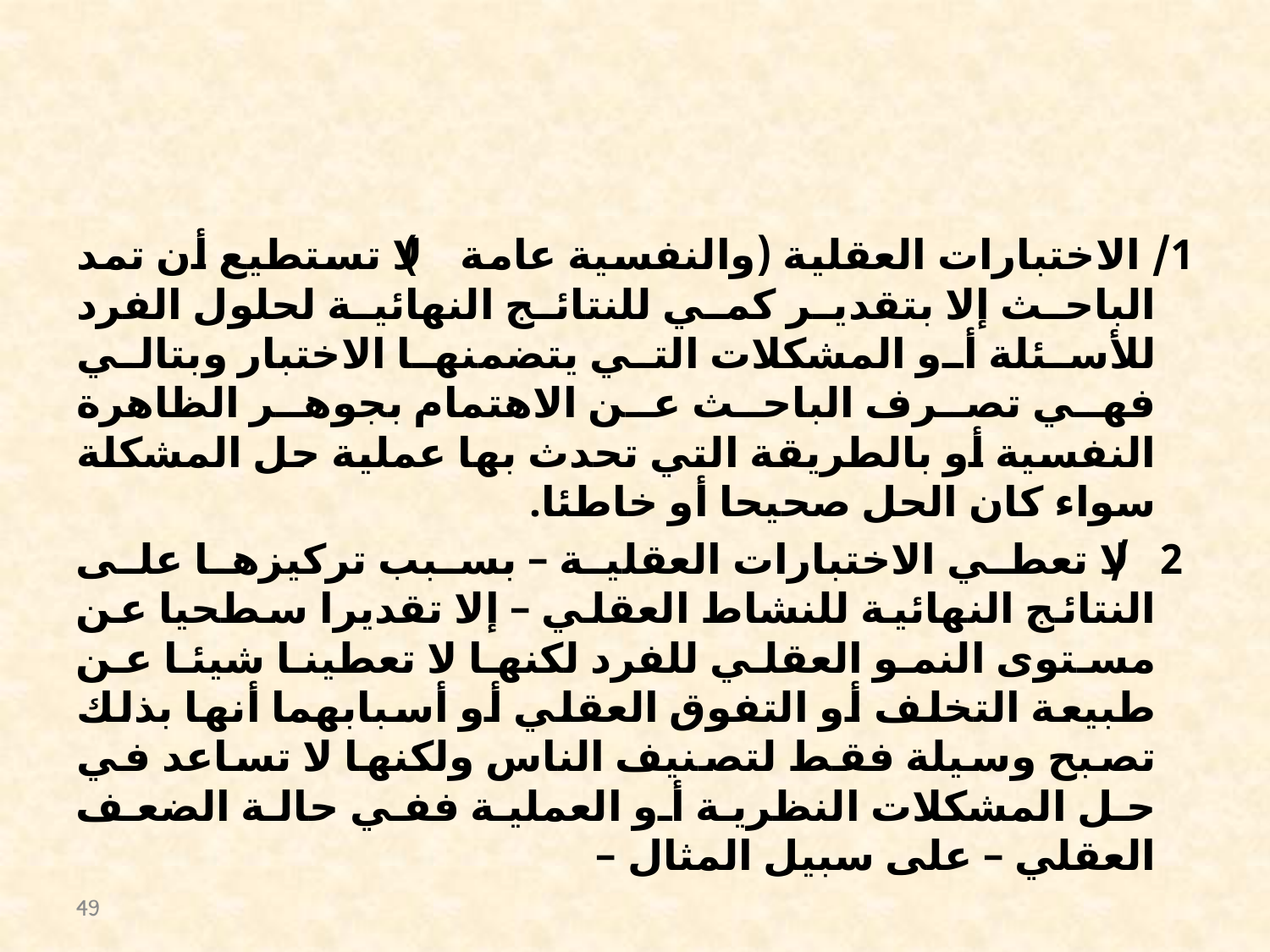

#
1/ الاختبارات العقلية (والنفسية عامة ) لا تستطيع أن تمد الباحث إلا بتقدير كمي للنتائج النهائية لحلول الفرد للأسئلة أو المشكلات التي يتضمنها الاختبار وبتالي فهي تصرف الباحث عن الاهتمام بجوهر الظاهرة النفسية أو بالطريقة التي تحدث بها عملية حل المشكلة سواء كان الحل صحيحا أو خاطئا.
 2/ لا تعطي الاختبارات العقلية – بسبب تركيزها على النتائج النهائية للنشاط العقلي – إلا تقديرا سطحيا عن مستوى النمو العقلي للفرد لكنها لا تعطينا شيئا عن طبيعة التخلف أو التفوق العقلي أو أسبابهما أنها بذلك تصبح وسيلة فقط لتصنيف الناس ولكنها لا تساعد في حل المشكلات النظرية أو العملية ففي حالة الضعف العقلي – على سبيل المثال –
49